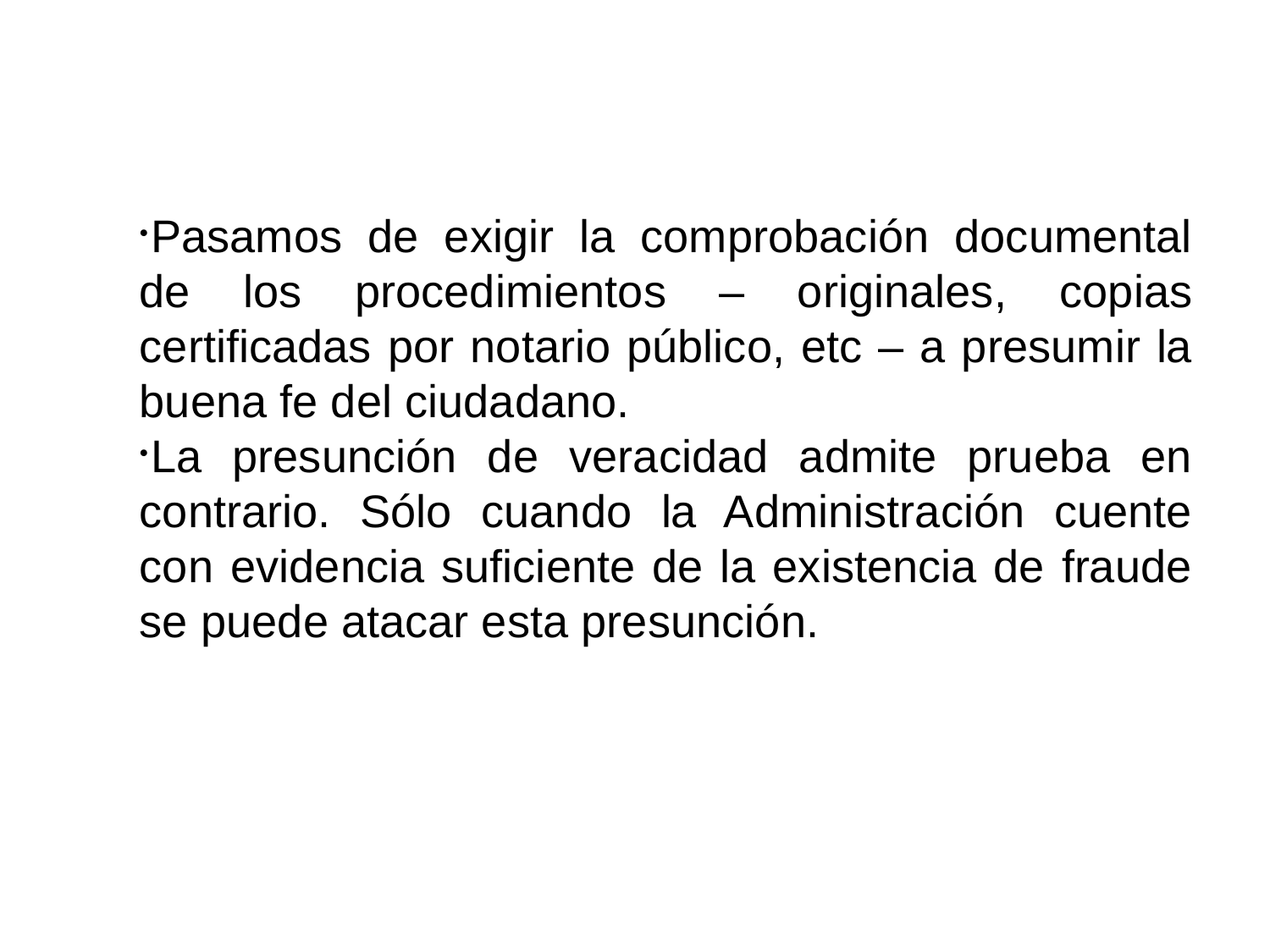

Pasamos de exigir la comprobación documental de los procedimientos – originales, copias certificadas por notario público, etc – a presumir la buena fe del ciudadano.
La presunción de veracidad admite prueba en contrario. Sólo cuando la Administración cuente con evidencia suficiente de la existencia de fraude se puede atacar esta presunción.